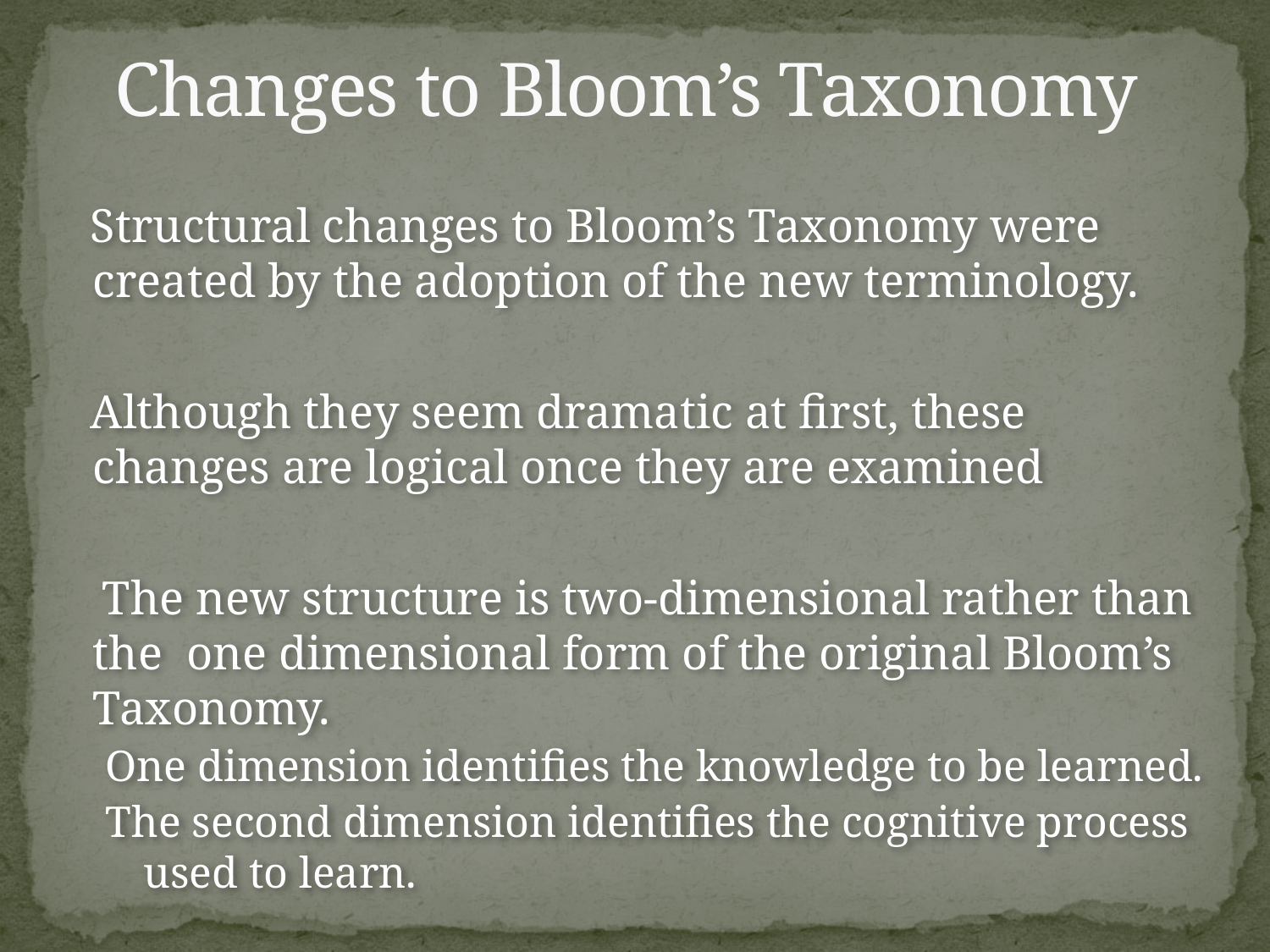

# Changes to Bloom’s Taxonomy
   Structural changes to Bloom’s Taxonomy were created by the adoption of the new terminology.

   Although they seem dramatic at first, these changes are logical once they are examined

    The new structure is two-dimensional rather than the  one dimensional form of the original Bloom’s Taxonomy.
One dimension identifies the knowledge to be learned.
The second dimension identifies the cognitive process used to learn.